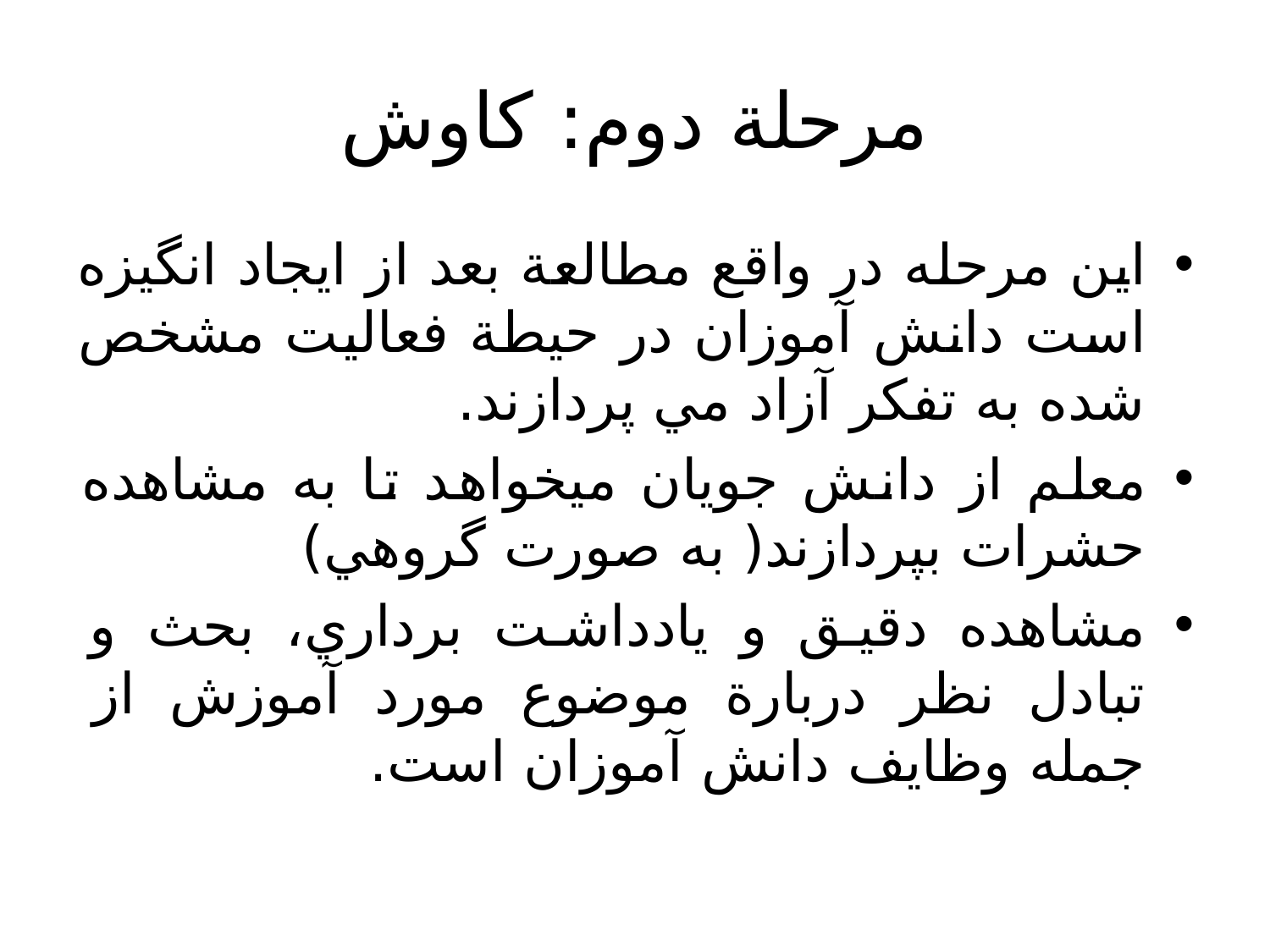

# مرحلة دوم: كاوش
اين مرحله در واقع مطالعة بعد از ايجاد انگيزه است دانش آموزان در حيطة فعاليت مشخص شده به تفكر آزاد مي پردازند.
معلم از دانش جويان ميخواهد تا به مشاهده حشرات بپردازند( به صورت گروهي)
مشاهده دقيق و يادداشت برداري، بحث و تبادل نظر دربارة موضوع مورد آموزش از جمله وظايف دانش آموزان است.